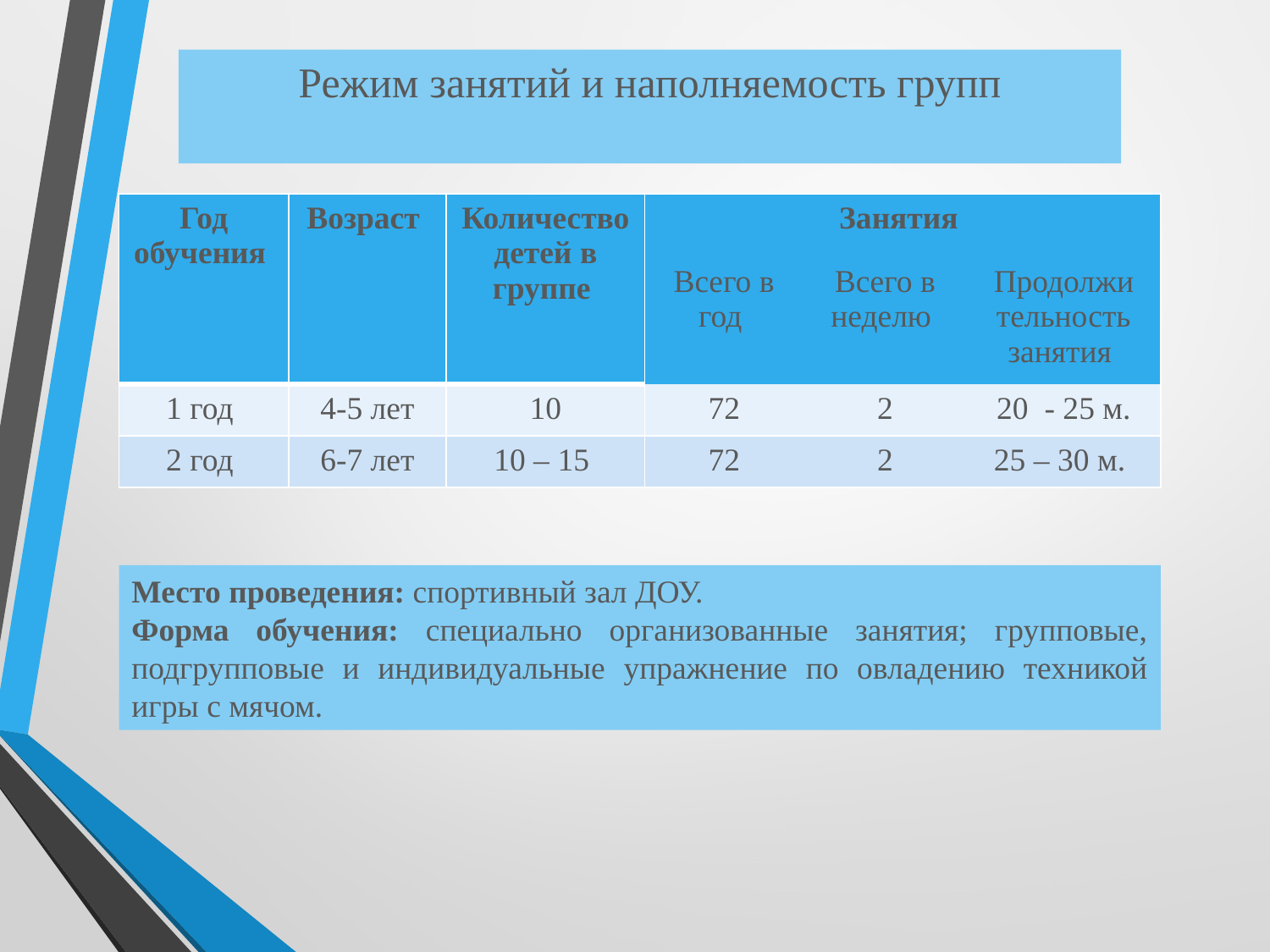

Режим занятий и наполняемость групп

| Год обучения | Возраст | Количество детей в группе | Занятия |  |  |
| --- | --- | --- | --- | --- | --- |
|  |  |  | Всего в год | Всего в неделю | Продолжи тельность занятия |
| 1 год | 4-5 лет | 10 | 72 | 2 | 20 - 25 м. |
| 2 год | 6-7 лет | 10 – 15 | 72 | 2 | 25 – 30 м. |
Место проведения: спортивный зал ДОУ.
Форма обучения: специально организованные занятия; групповые, подгрупповые и индивидуальные упражнение по овладению техникой игры с мячом.